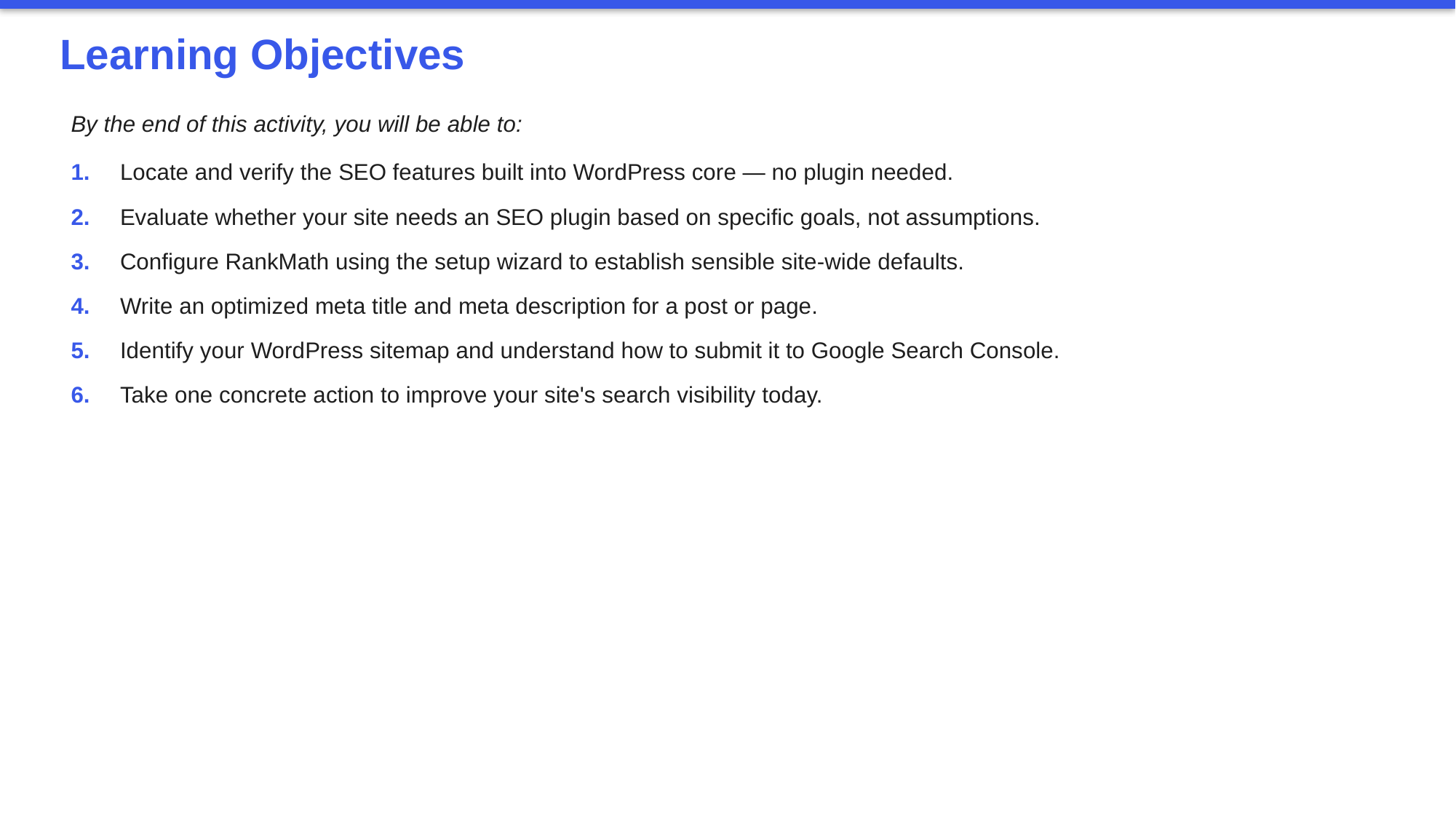

Learning Objectives
By the end of this activity, you will be able to:
1.	Locate and verify the SEO features built into WordPress core — no plugin needed.
2.	Evaluate whether your site needs an SEO plugin based on specific goals, not assumptions.
3.	Configure RankMath using the setup wizard to establish sensible site-wide defaults.
4.	Write an optimized meta title and meta description for a post or page.
5.	Identify your WordPress sitemap and understand how to submit it to Google Search Console.
6.	Take one concrete action to improve your site's search visibility today.